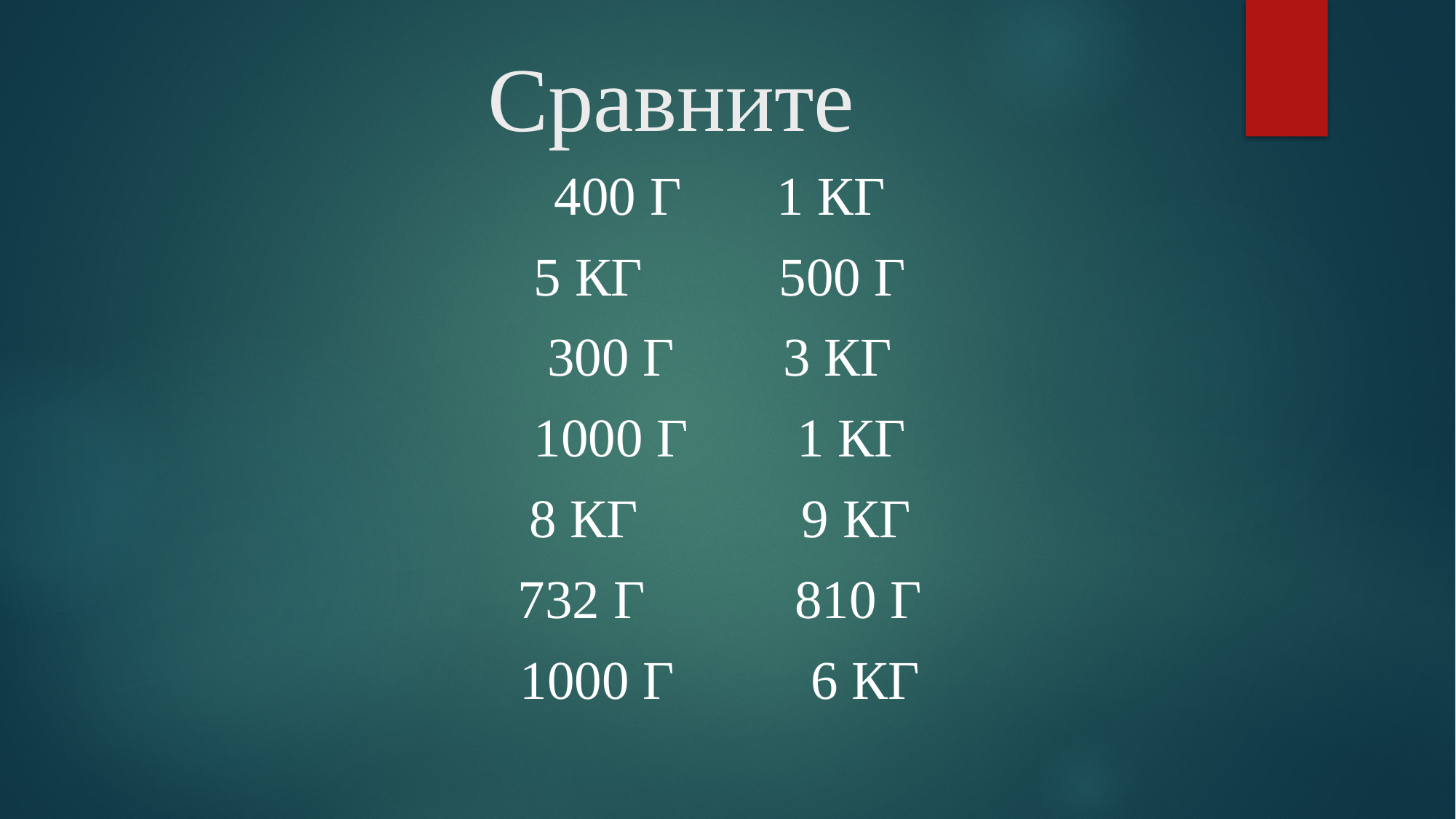

# Сравните
400 г       1 кг
5 кг          500 г
300 г        3 кг
1000 г        1 кг
8 кг            9 кг
732 г           810 г
1000 г          6 кг